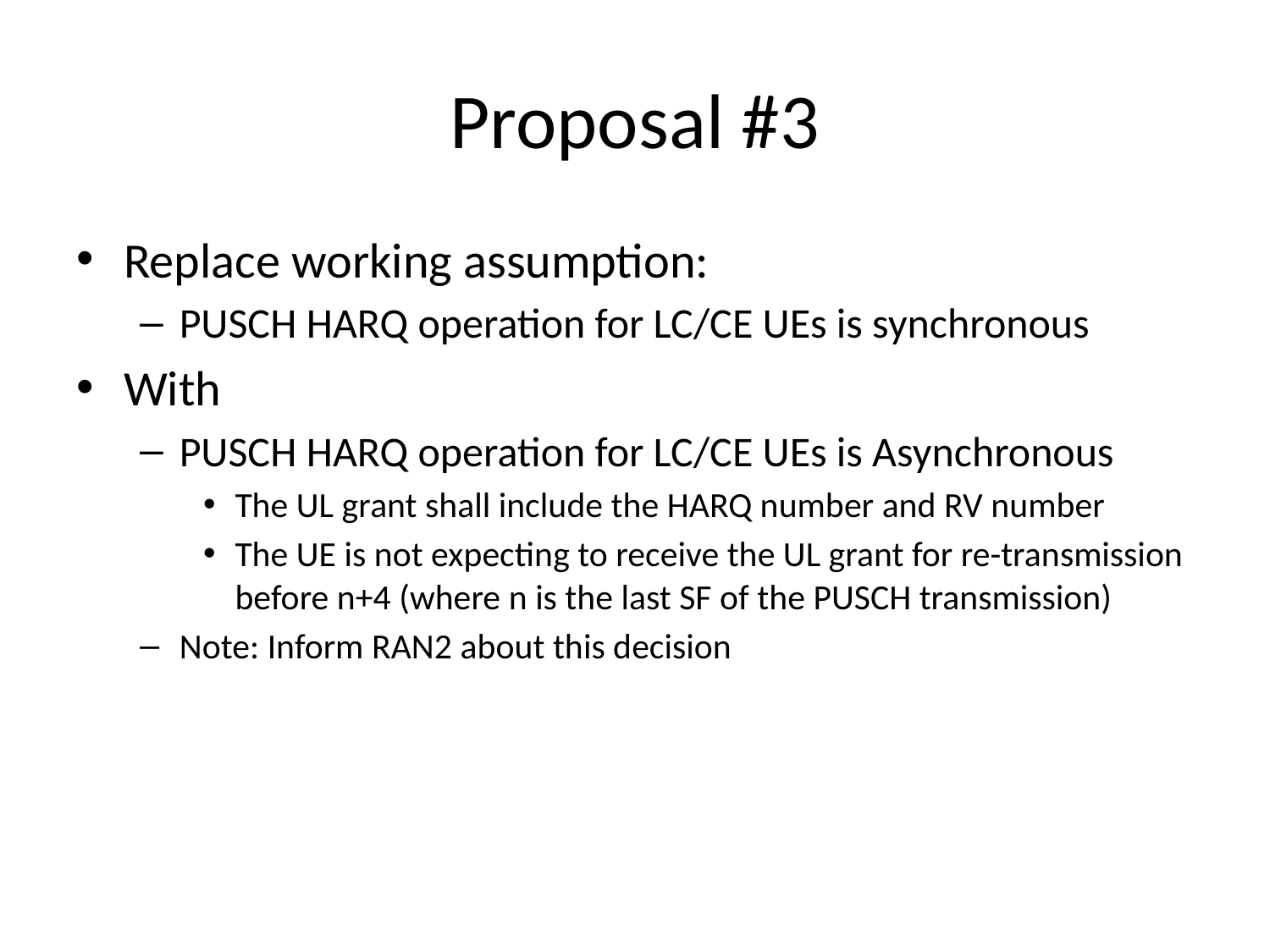

# Proposal #3
Replace working assumption:
PUSCH HARQ operation for LC/CE UEs is synchronous
With
PUSCH HARQ operation for LC/CE UEs is Asynchronous
The UL grant shall include the HARQ number and RV number
The UE is not expecting to receive the UL grant for re-transmission before n+4 (where n is the last SF of the PUSCH transmission)
Note: Inform RAN2 about this decision